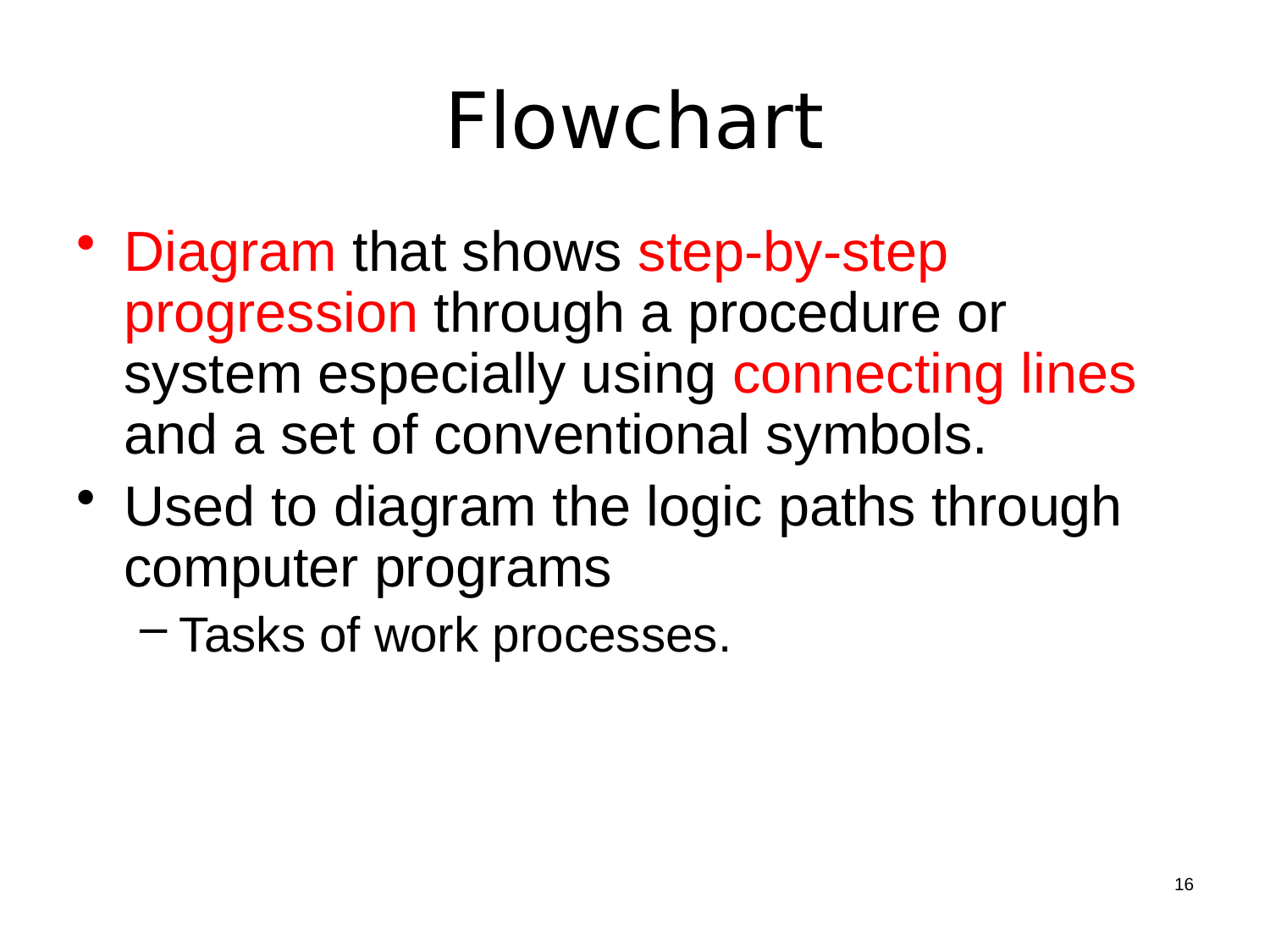

# Flowchart
Diagram that shows step-by-step progression through a procedure or system especially using connecting lines and a set of conventional symbols.
Used to diagram the logic paths through computer programs
Tasks of work processes.

16